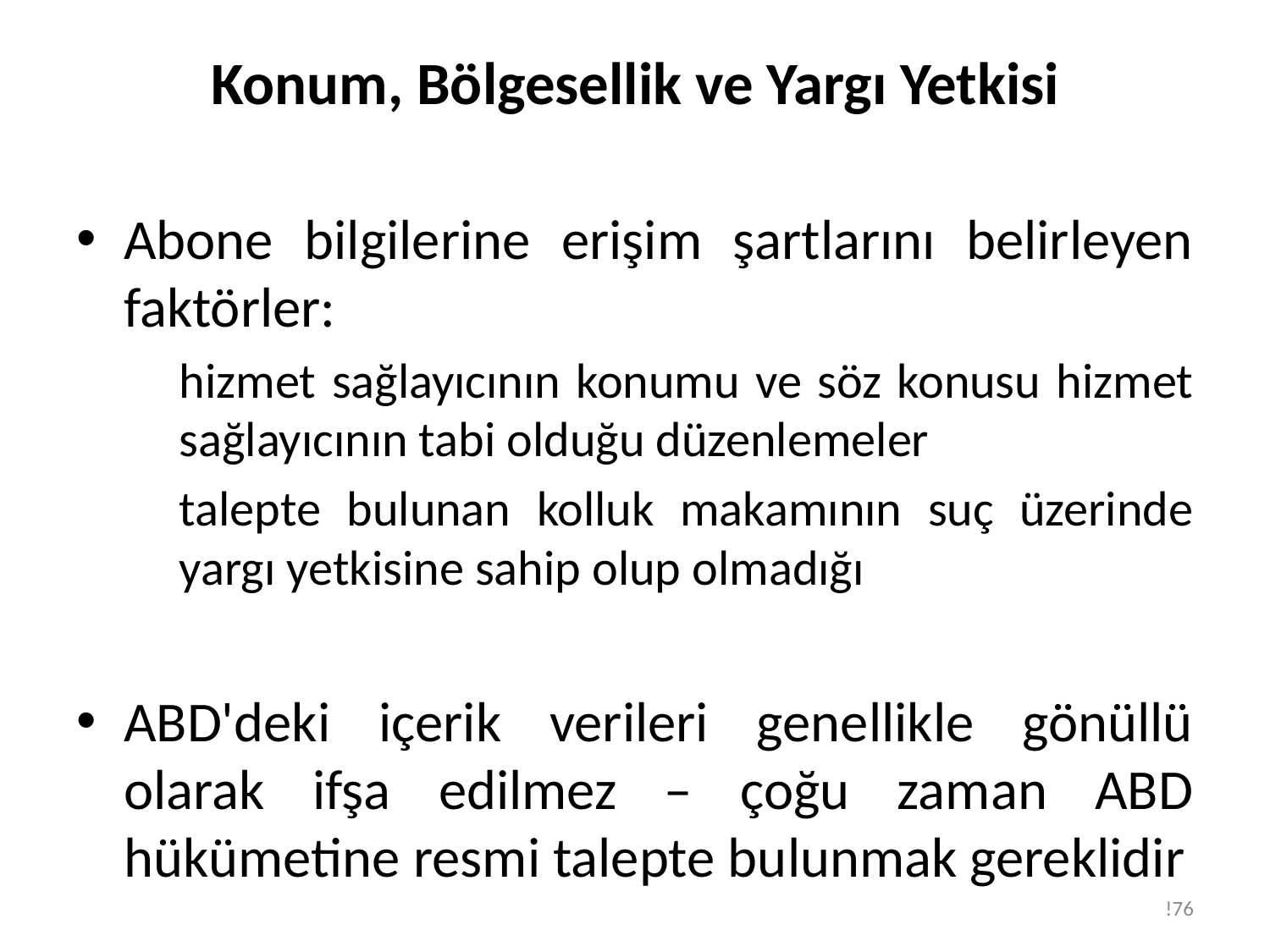

# Konum, Bölgesellik ve Yargı Yetkisi
Abone bilgilerine erişim şartlarını belirleyen faktörler:
hizmet sağlayıcının konumu ve söz konusu hizmet sağlayıcının tabi olduğu düzenlemeler
talepte bulunan kolluk makamının suç üzerinde yargı yetkisine sahip olup olmadığı

ABD'deki içerik verileri genellikle gönüllü olarak ifşa edilmez – çoğu zaman ABD hükümetine resmi talepte bulunmak gereklidir
!76